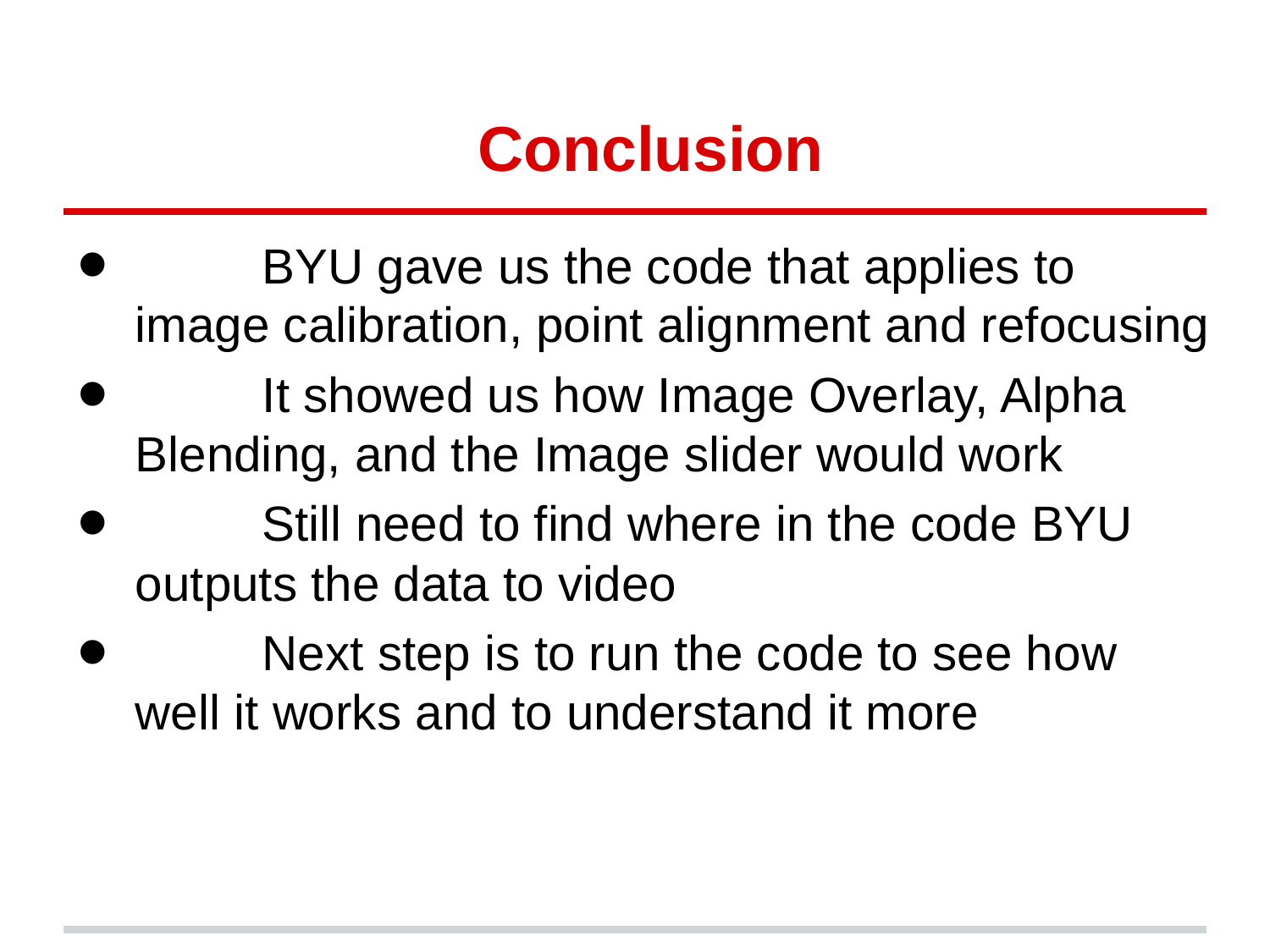

# Conclusion
	BYU gave us the code that applies to image calibration, point alignment and refocusing
	It showed us how Image Overlay, Alpha Blending, and the Image slider would work
	Still need to find where in the code BYU outputs the data to video
	Next step is to run the code to see how well it works and to understand it more